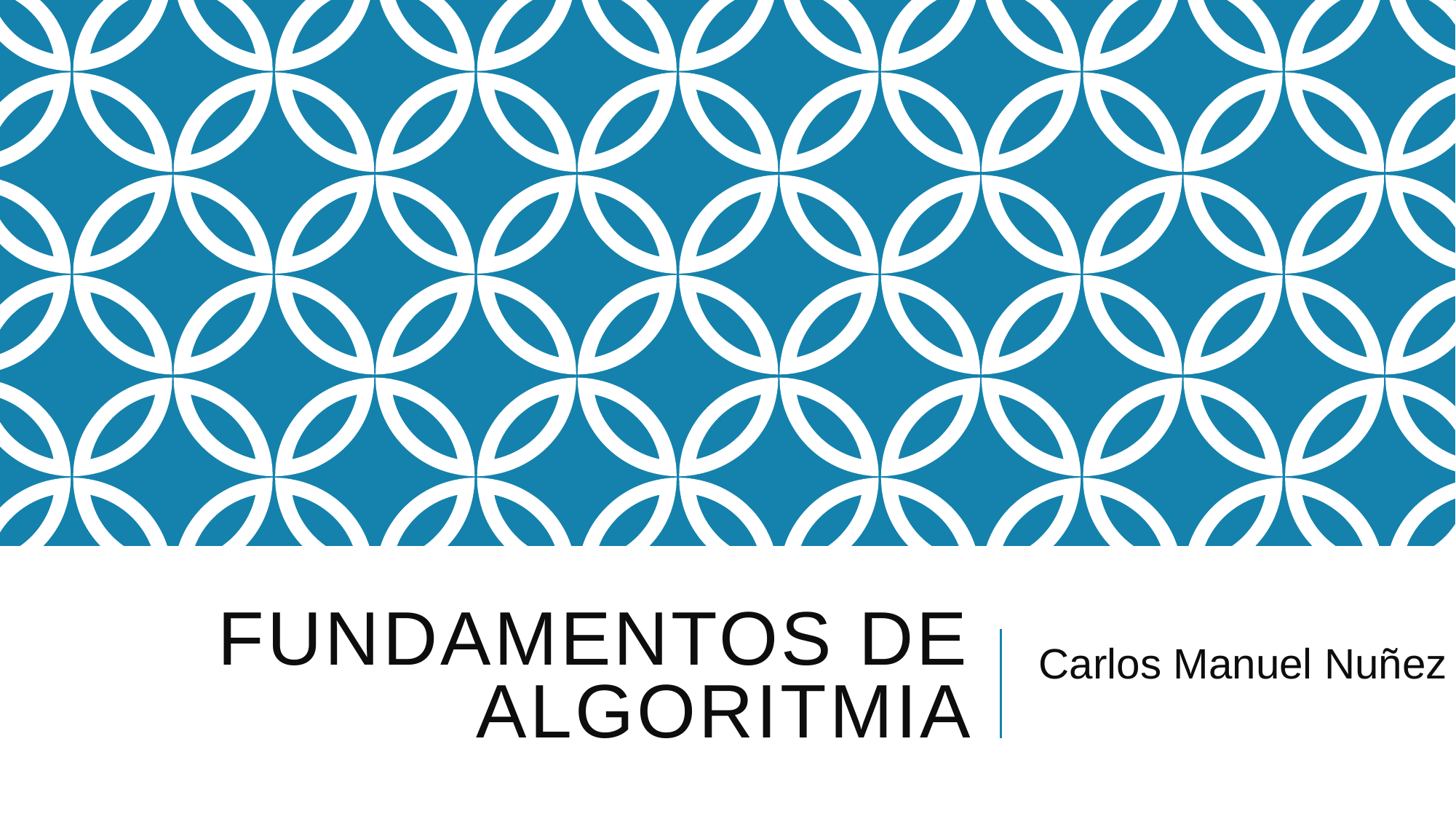

# Fundamentos de Algoritmia
Carlos Manuel Nuñez